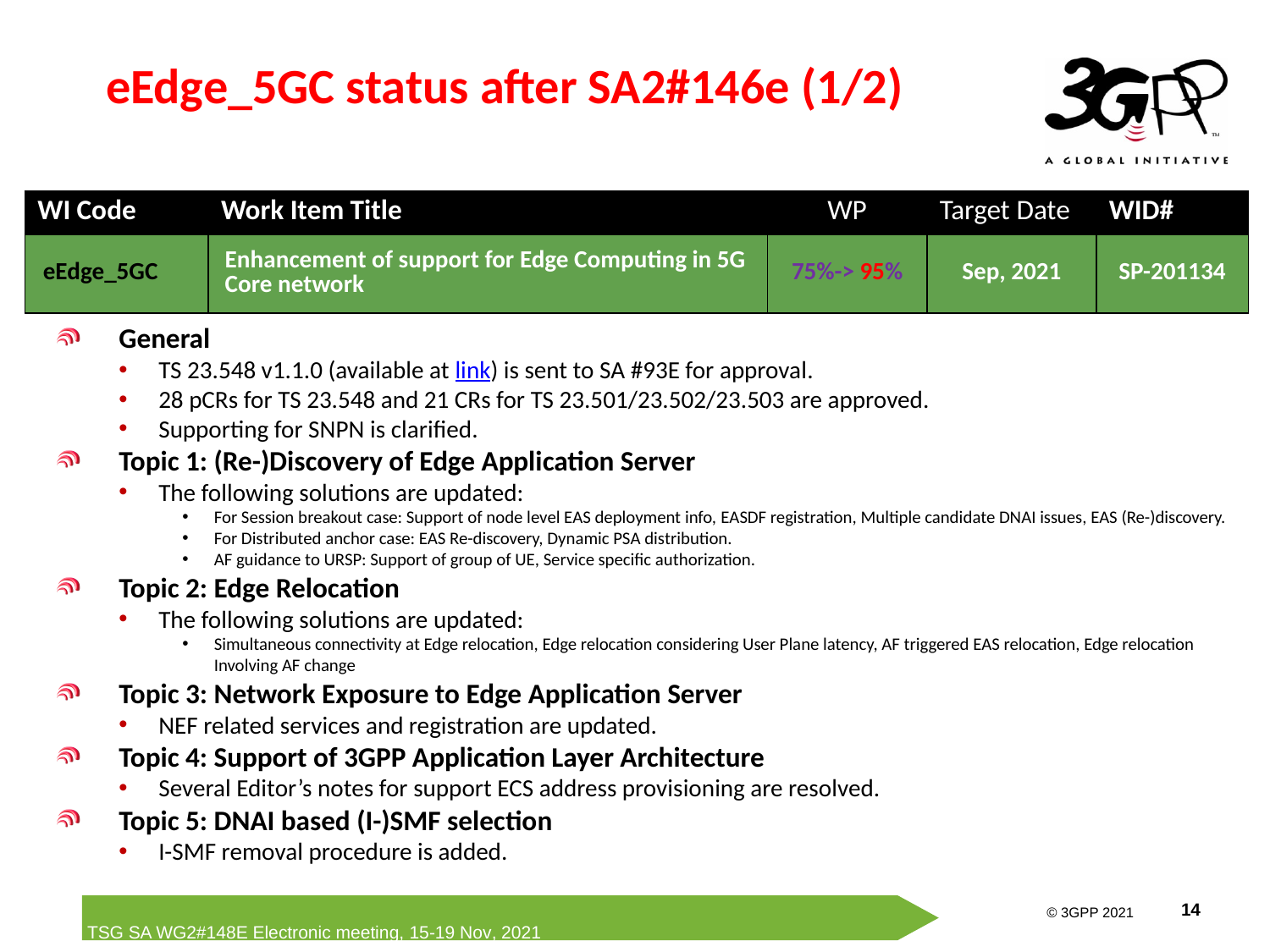

# eEdge_5GC status after SA2#146e (1/2)
| WI Code | Work Item Title | WP | Target Date | WID# |
| --- | --- | --- | --- | --- |
| eEdge\_5GC | Enhancement of support for Edge Computing in 5G Core network | 75%-> 95% | Sep, 2021 | SP-201134 |
General
TS 23.548 v1.1.0 (available at link) is sent to SA #93E for approval.
28 pCRs for TS 23.548 and 21 CRs for TS 23.501/23.502/23.503 are approved.
Supporting for SNPN is clarified.
Topic 1: (Re-)Discovery of Edge Application Server
The following solutions are updated:
For Session breakout case: Support of node level EAS deployment info, EASDF registration, Multiple candidate DNAI issues, EAS (Re-)discovery.
For Distributed anchor case: EAS Re-discovery, Dynamic PSA distribution.
AF guidance to URSP: Support of group of UE, Service specific authorization.
Topic 2: Edge Relocation
The following solutions are updated:
Simultaneous connectivity at Edge relocation, Edge relocation considering User Plane latency, AF triggered EAS relocation, Edge relocation Involving AF change
Topic 3: Network Exposure to Edge Application Server
NEF related services and registration are updated.
Topic 4: Support of 3GPP Application Layer Architecture
Several Editor’s notes for support ECS address provisioning are resolved.
Topic 5: DNAI based (I-)SMF selection
I-SMF removal procedure is added.